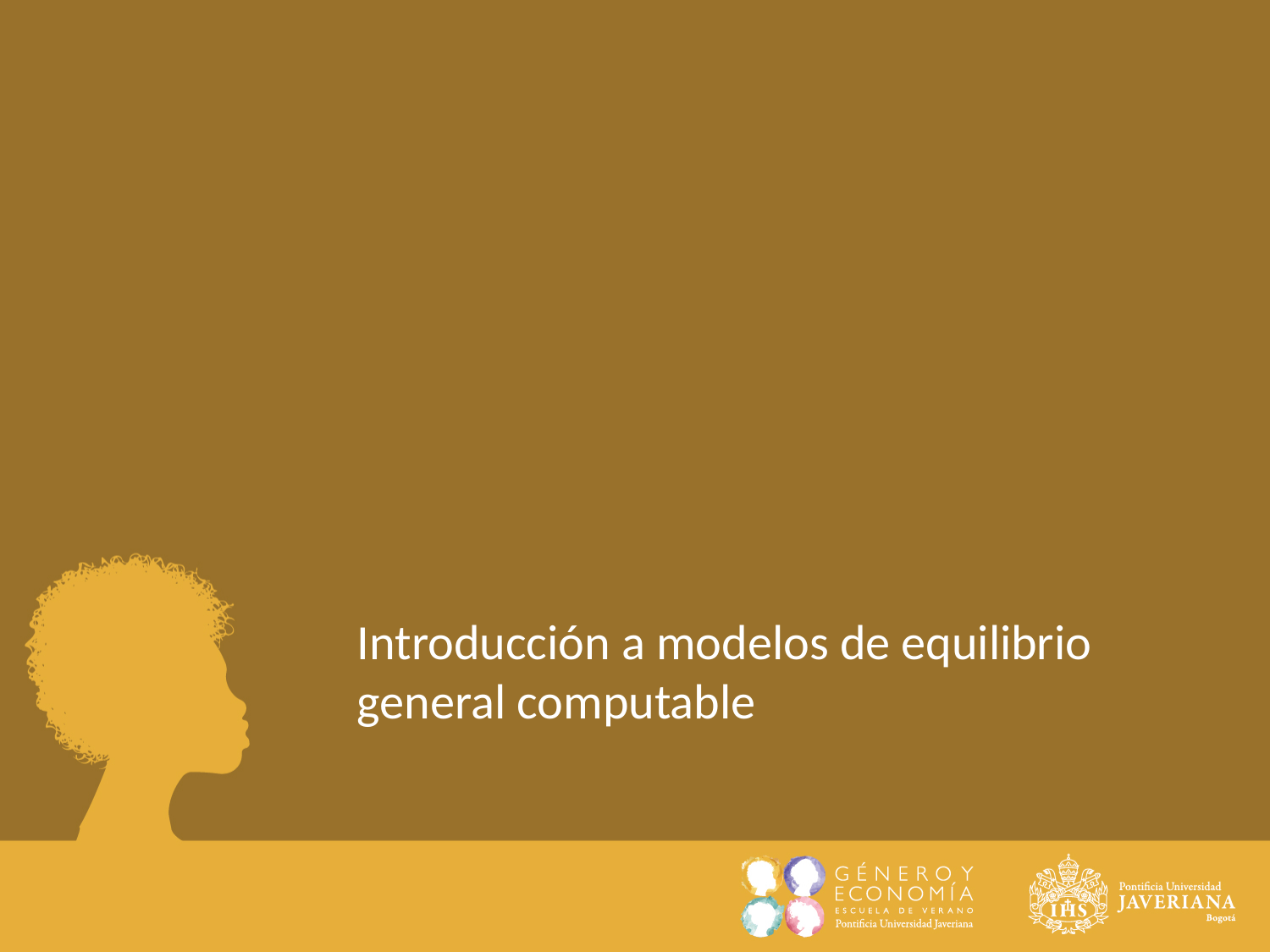

Introducción a modelos de equilibrio general computable